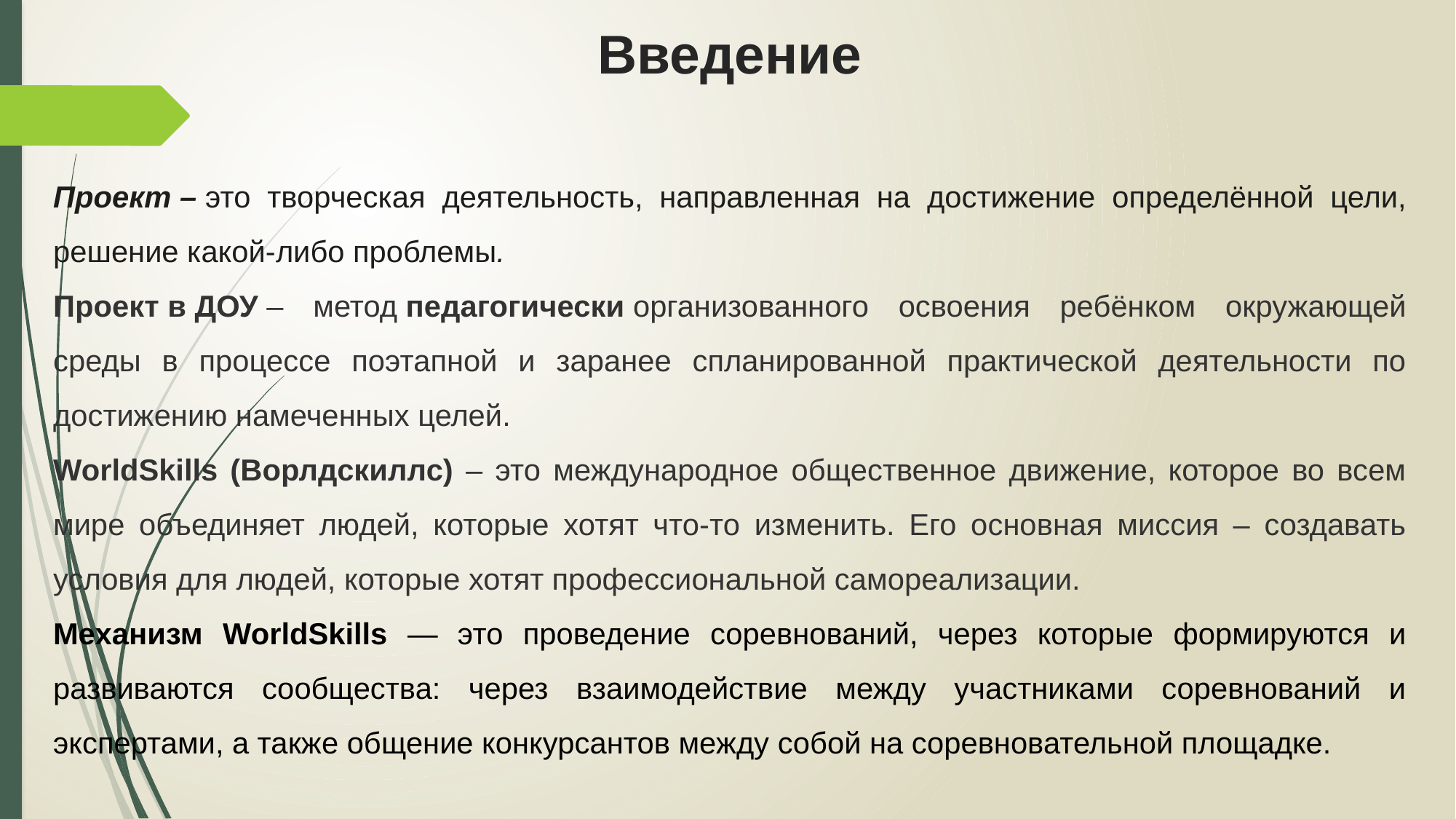

# Введение
Проект – это творческая деятельность, направленная на достижение определённой цели, решение какой-либо проблемы.
Проект в ДОУ – метод педагогически организованного освоения ребёнком окружающей среды в процессе поэтапной и заранее спланированной практической деятельности по достижению намеченных целей.
WorldSkills (Ворлдскиллс) – это международное общественное движение, которое во всем мире объединяет людей, которые хотят что-то изменить. Его основная миссия – создавать условия для людей, которые хотят профессиональной самореализации.
Механизм WorldSkills — это проведение соревнований, через которые формируются и развиваются сообщества: через взаимодействие между участниками соревнований и экспертами, а также общение конкурсантов между собой на соревновательной площадке.